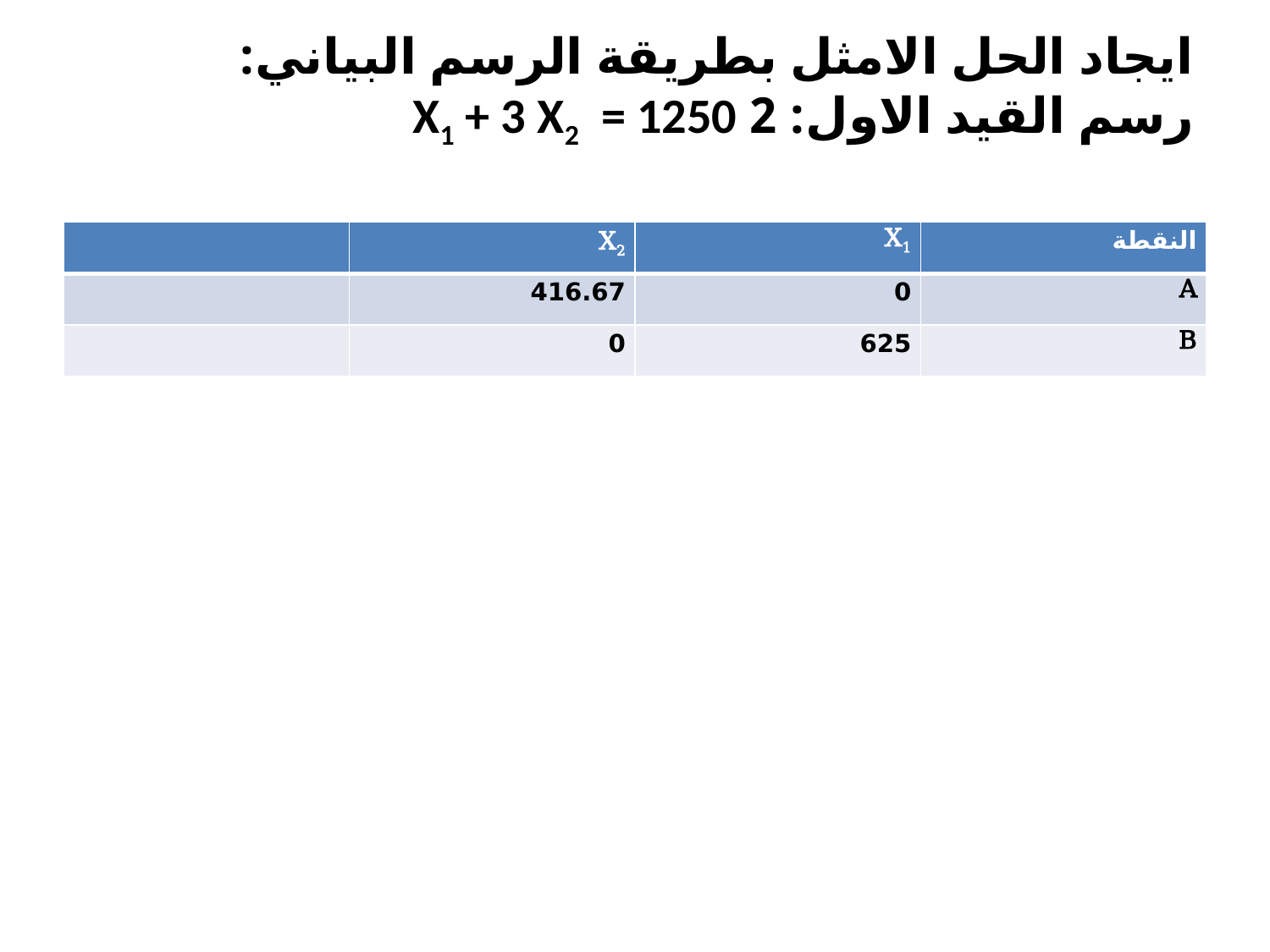

# ايجاد الحل الامثل بطريقة الرسم البياني: رسم القيد الاول: 2 X1 + 3 X2  = 1250
|  | X2 | X1 | النقطة |
| --- | --- | --- | --- |
|  | 416.67 | 0 | A |
|  | 0 | 625 | B |